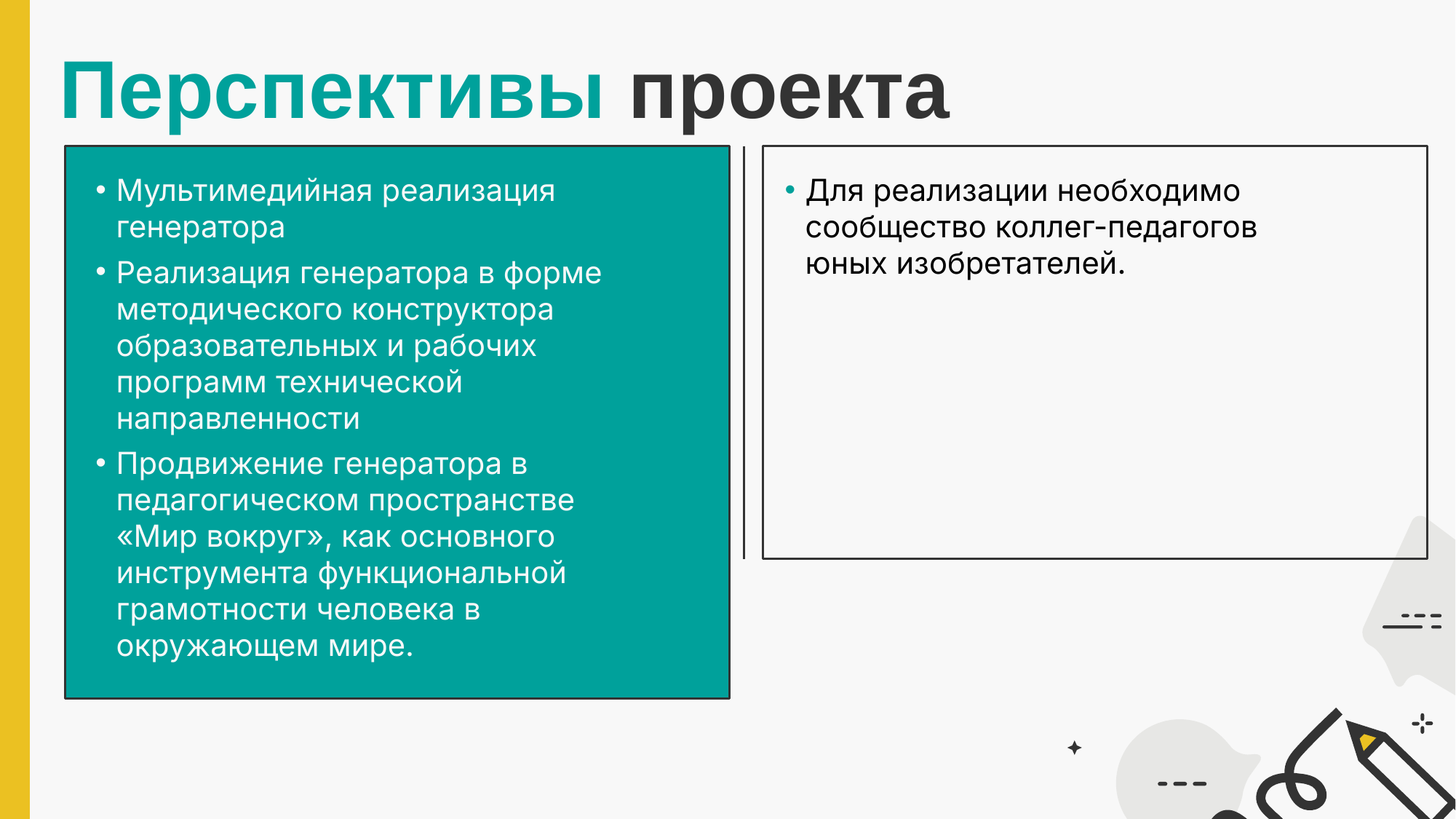

Перспективы проекта

Мультимедийная реализация генератора
Реализация генератора в форме методического конструктора образовательных и рабочих программ технической направленности
Продвижение генератора в педагогическом пространстве «Мир вокруг», как основного инструмента функциональной грамотности человека в окружающем мире.
Для реализации необходимо  сообщество коллег-педагогов юных изобретателей.